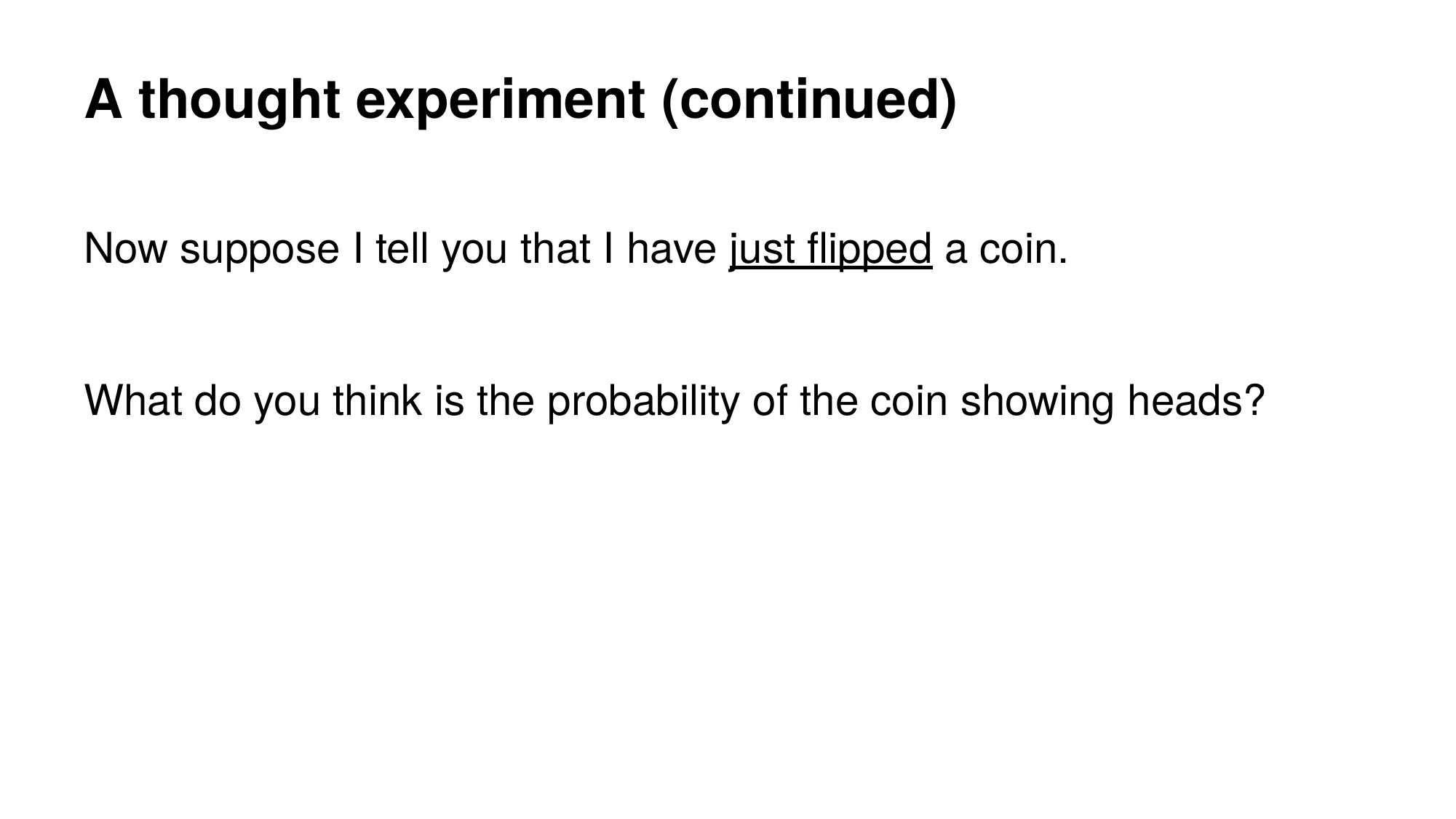

# A thought experiment (continued)
Now suppose I tell you that I have just flipped a coin.

What do you think is the probability of the coin showing heads?